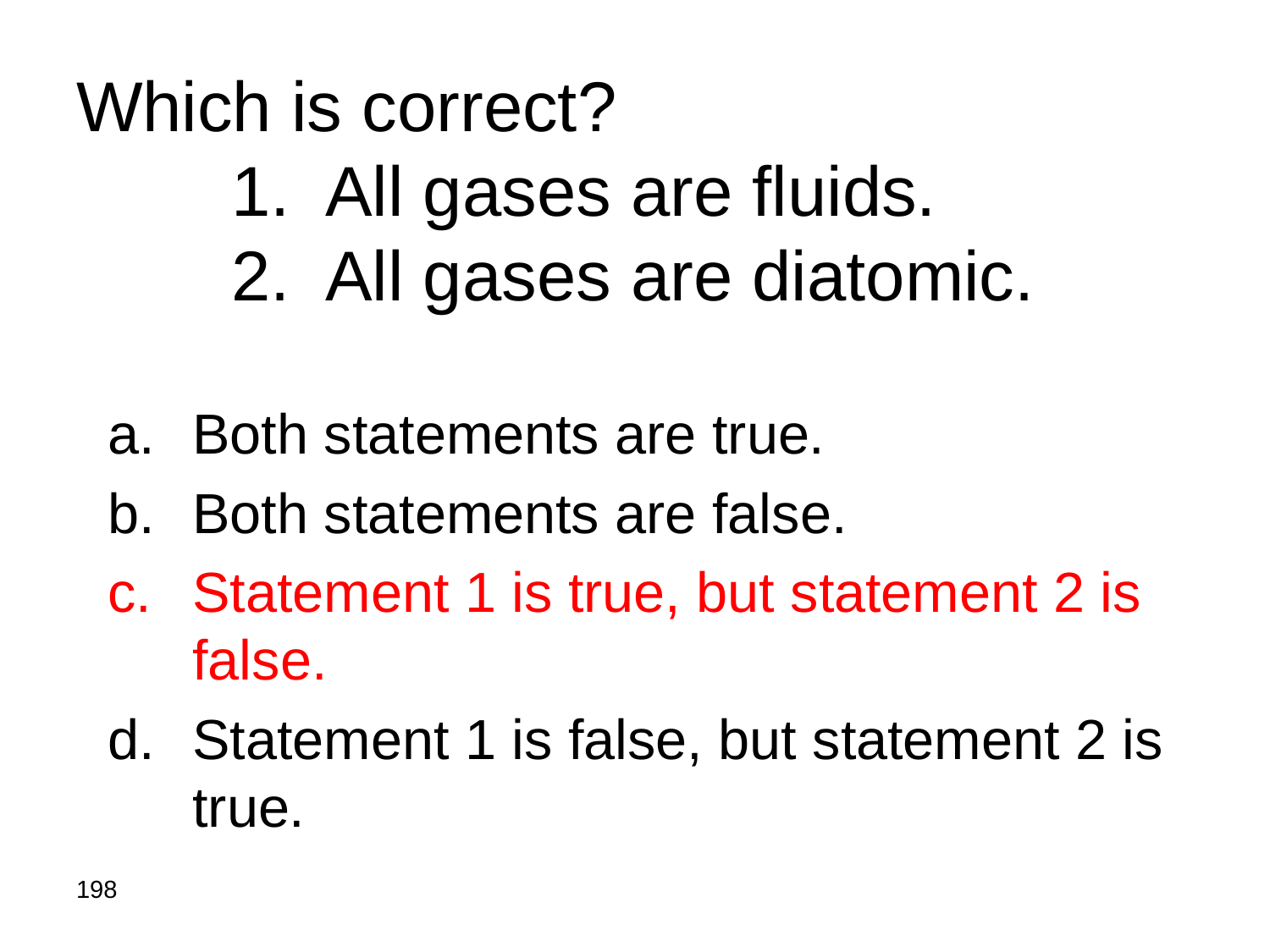

# Which is correct? 1.  All gases are fluids. 2.  All gases are diatomic.
Both statements are true.
Both statements are false.
Statement 1 is true, but statement 2 is false.
Statement 1 is false, but statement 2 is true.
198